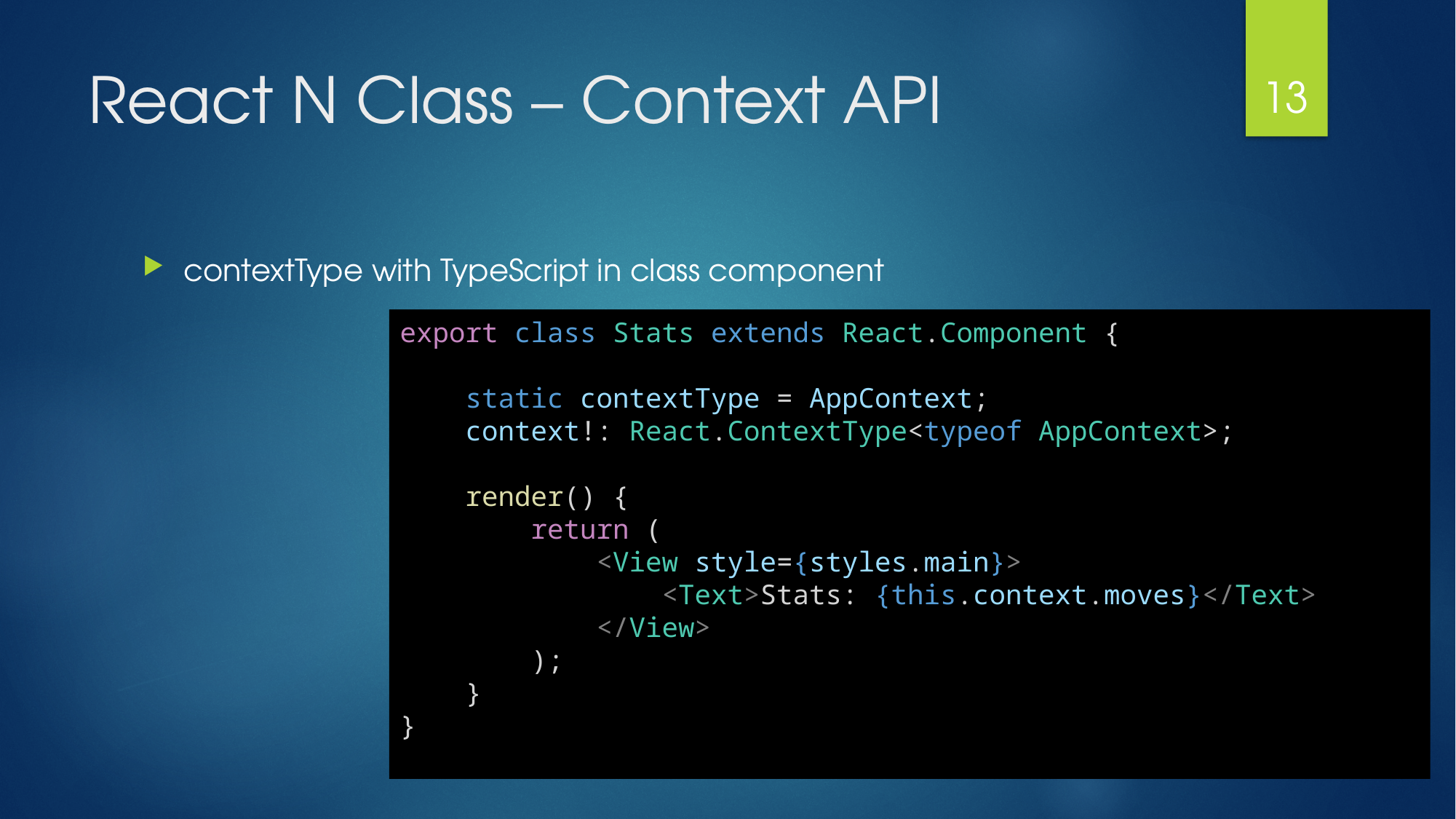

13
# React N Class – Context API
contextType with TypeScript in class component
export class Stats extends React.Component {
    static contextType = AppContext;
    context!: React.ContextType<typeof AppContext>;
    render() {
        return (
            <View style={styles.main}>
                <Text>Stats: {this.context.moves}</Text>
            </View>
        );
    }
}